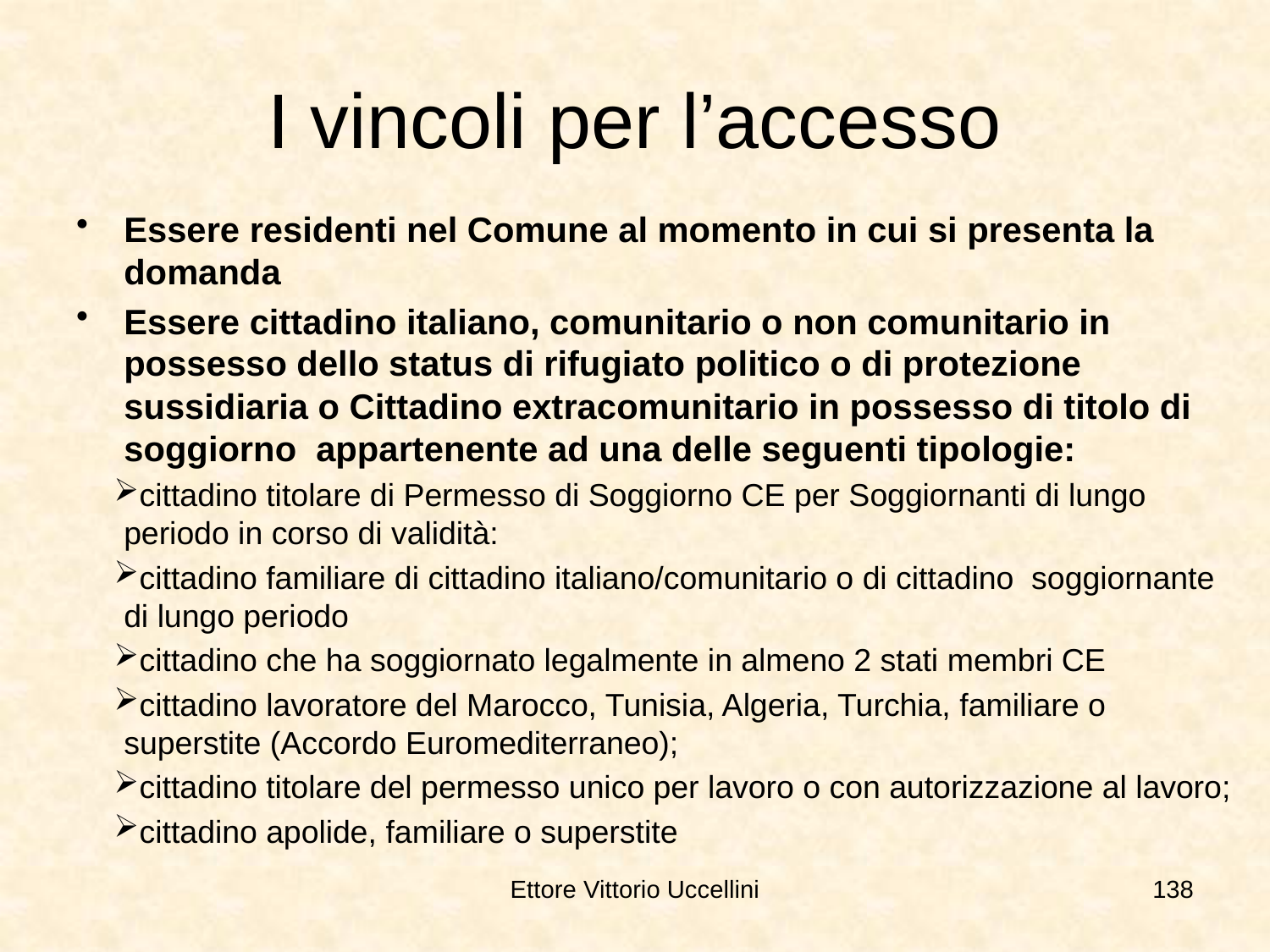

# I vincoli per l’accesso
Essere residenti nel Comune al momento in cui si presenta la domanda
Essere cittadino italiano, comunitario o non comunitario in possesso dello status di rifugiato politico o di protezione sussidiaria o Cittadino extracomunitario in possesso di titolo di soggiorno  appartenente ad una delle seguenti tipologie:
cittadino titolare di Permesso di Soggiorno CE per Soggiornanti di lungo periodo in corso di validità:
cittadino familiare di cittadino italiano/comunitario o di cittadino  soggiornante di lungo periodo
cittadino che ha soggiornato legalmente in almeno 2 stati membri CE
cittadino lavoratore del Marocco, Tunisia, Algeria, Turchia, familiare o superstite (Accordo Euromediterraneo);
cittadino titolare del permesso unico per lavoro o con autorizzazione al lavoro;
cittadino apolide, familiare o superstite

Ettore Vittorio Uccellini
138